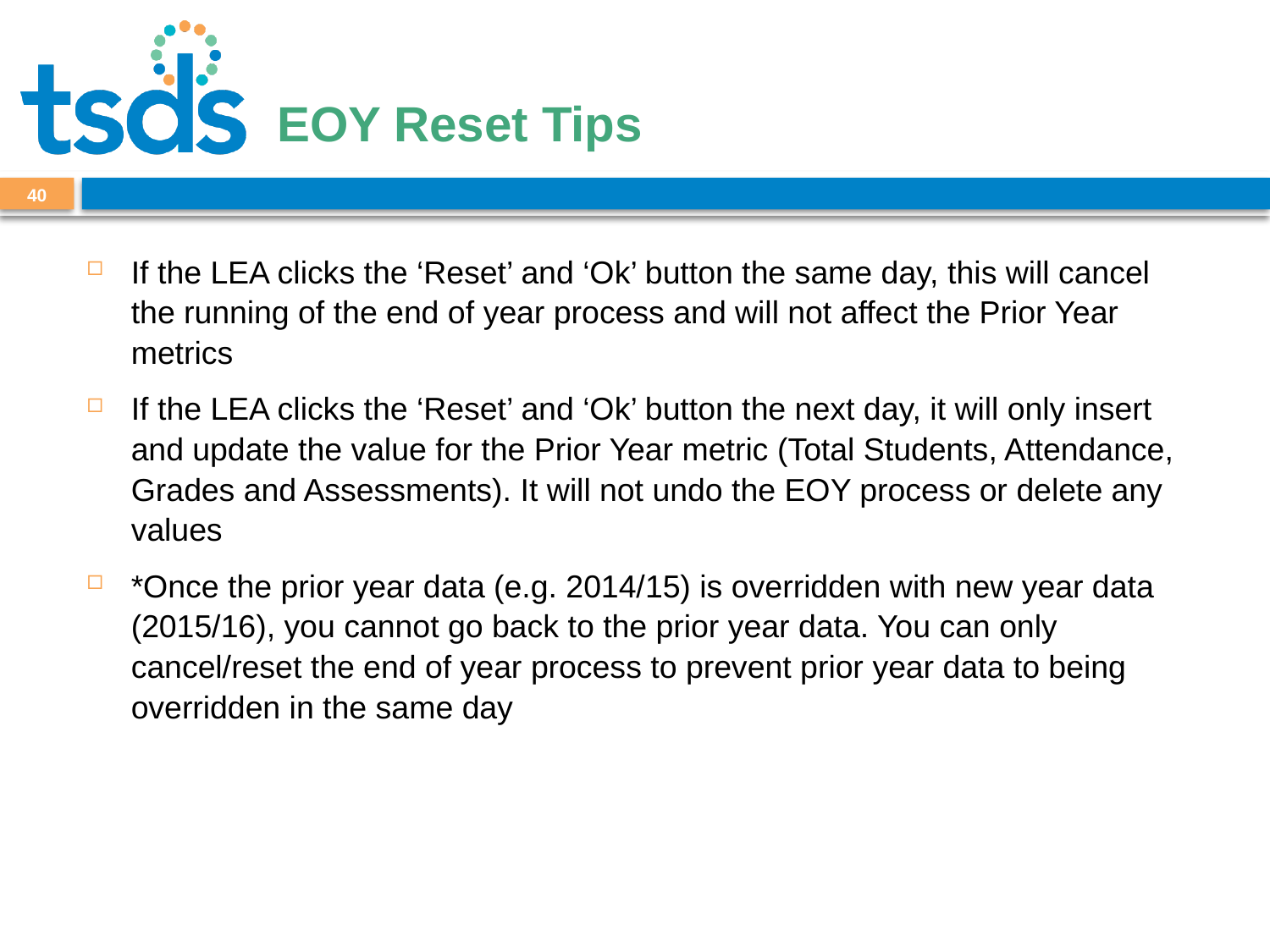

# EOY Reset Tips
40
If the LEA clicks the ‘Reset’ and ‘Ok’ button the same day, this will cancel the running of the end of year process and will not affect the Prior Year metrics
If the LEA clicks the ‘Reset’ and ‘Ok’ button the next day, it will only insert and update the value for the Prior Year metric (Total Students, Attendance, Grades and Assessments). It will not undo the EOY process or delete any values
*Once the prior year data (e.g. 2014/15) is overridden with new year data (2015/16), you cannot go back to the prior year data. You can only cancel/reset the end of year process to prevent prior year data to being overridden in the same day